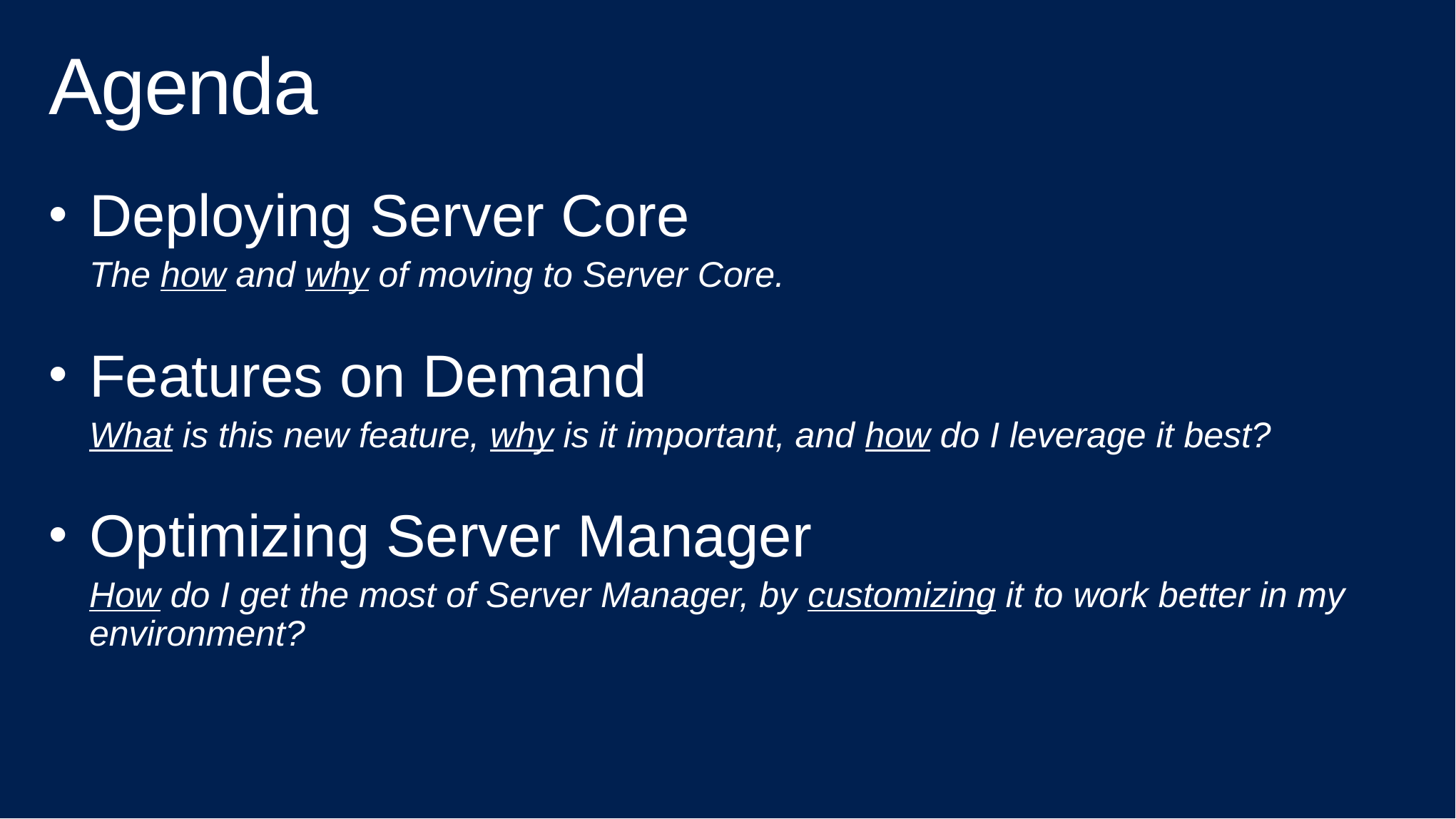

# Agenda
Deploying Server Core
The how and why of moving to Server Core.
Features on Demand
What is this new feature, why is it important, and how do I leverage it best?
Optimizing Server Manager
How do I get the most of Server Manager, by customizing it to work better in my environment?